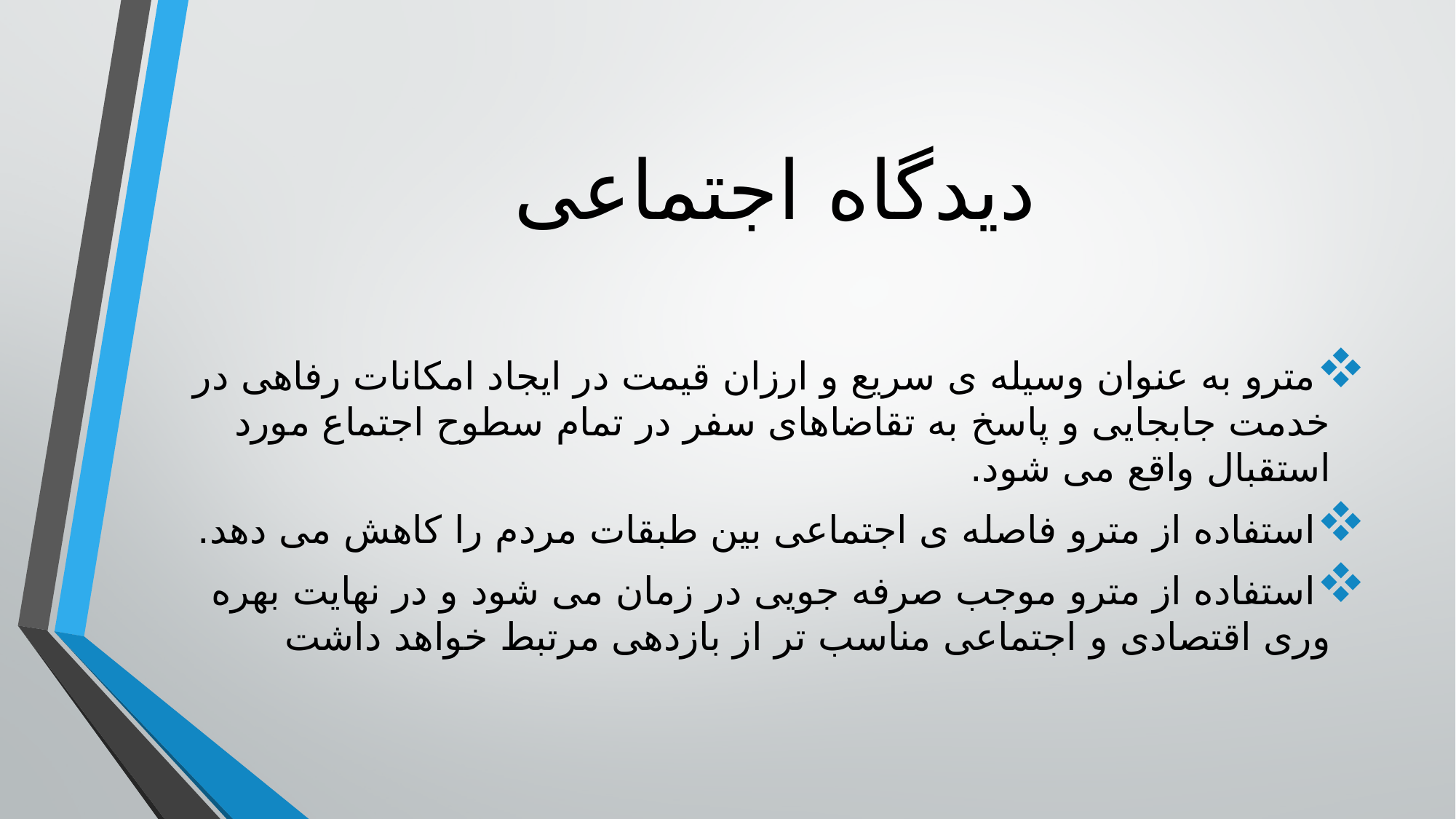

# دیدگاه اجتماعی
مترو به عنوان وسیله ی سریع و ارزان قیمت در ایجاد امکانات رفاهی در خدمت جابجایی و پاسخ به تقاضاهای سفر در تمام سطوح اجتماع مورد استقبال واقع می شود.
استفاده از مترو فاصله ی اجتماعی بین طبقات مردم را کاهش می دهد.
استفاده از مترو موجب صرفه جویی در زمان می شود و در نهایت بهره وری اقتصادی و اجتماعی مناسب تر از بازدهی مرتبط خواهد داشت